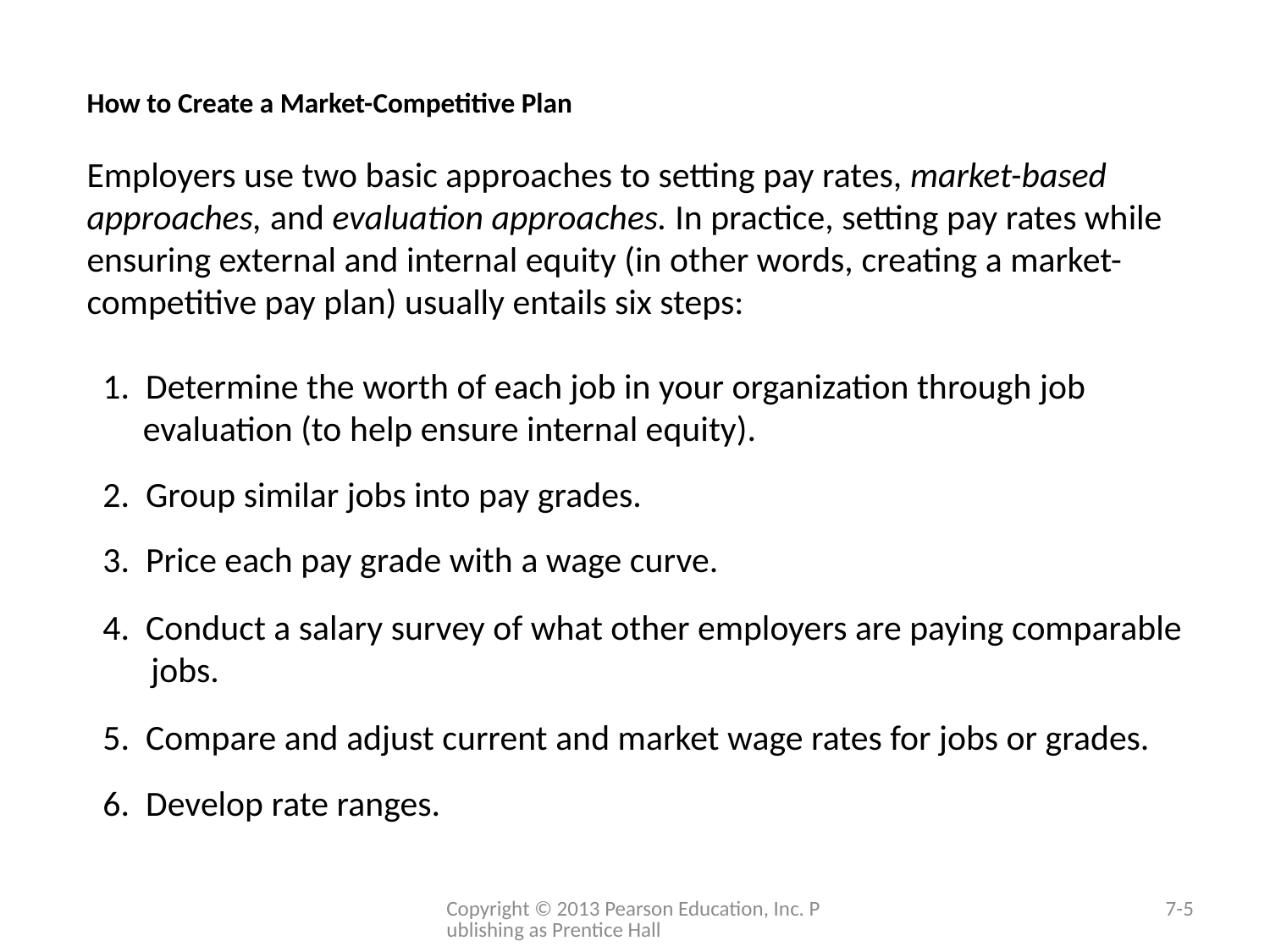

# How to Create a Market-Competitive Plan Employers use two basic approaches to setting pay rates, market-based approaches, and evaluation approaches. In practice, setting pay rates while ensuring external and internal equity (in other words, creating a market-competitive pay plan) usually entails six steps: 1.  Determine the worth of each job in your organization through job evaluation (to help ensure internal equity). 2.  Group similar jobs into pay grades. 3.  Price each pay grade with a wage curve. 4.  Conduct a salary survey of what other employers are paying comparable jobs. 5.  Compare and adjust current and market wage rates for jobs or grades. 6.  Develop rate ranges.
Copyright © 2013 Pearson Education, Inc. Publishing as Prentice Hall
7-5